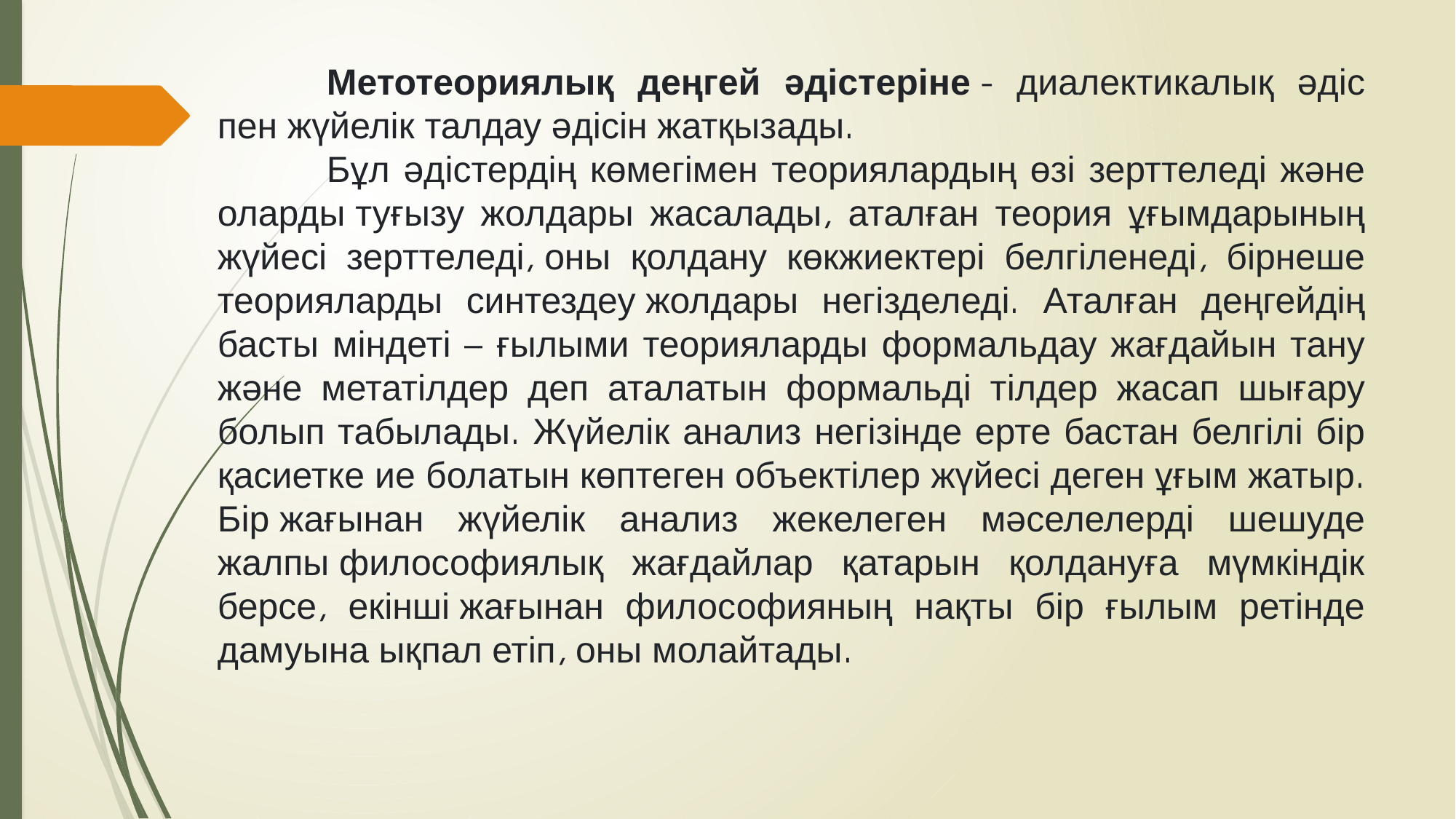

Метотеориялық деңгей әдістеріне - диалектикалық әдіс пен жүйелік талдау әдісін жатқызады.
	Бұл әдістердің көмегімен теориялардың өзі зерттеледі және оларды туғызу жолдары жасалады, аталған теория ұғымдарының жүйесі зерттеледі, оны қолдану көкжиектері белгіленеді, бірнеше теорияларды синтездеу жолдары негізделеді. Аталған деңгейдің басты міндеті – ғылыми теорияларды формальдау жағдайын тану және метатілдер деп аталатын формальді тілдер жасап шығару болып табылады. Жүйелік анализ негізінде ерте бастан белгілі бір қасиетке ие болатын көптеген объектілер жүйесі деген ұғым жатыр. Бір жағынан жүйелік анализ жекелеген мәселелерді шешуде жалпы философиялық жағдайлар қатарын қолдануға мүмкіндік берсе, екінші жағынан философияның нақты бір ғылым ретінде дамуына ықпал етіп, оны молайтады.